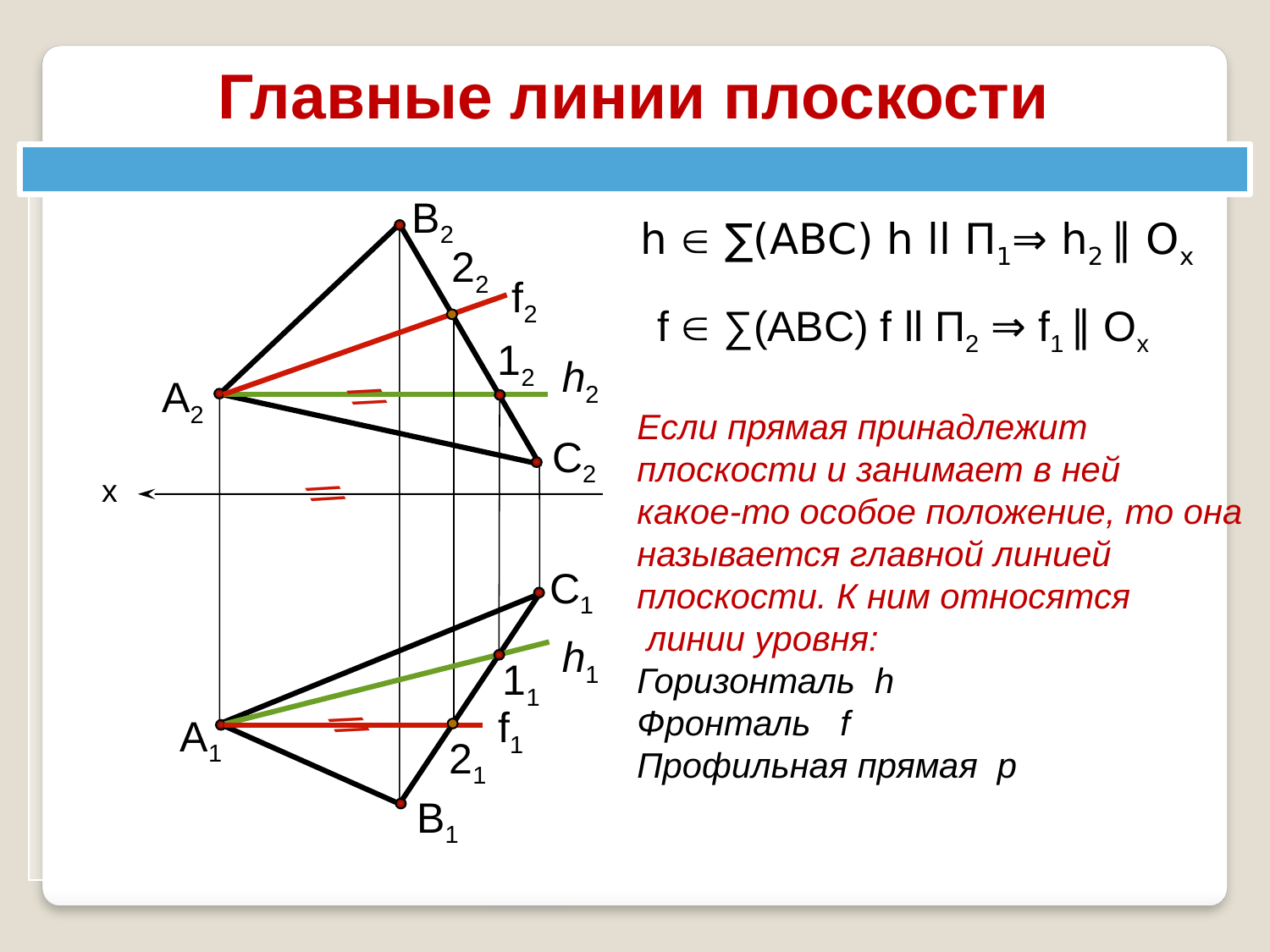

Главные линии плоскости

В2
h ∈ ∑(ABC) h ll П1⇒ h2 ∥ Ох

22
f2
f ∈ ∑(ABC) f ll П2 ⇒ f1 ∥ Ох

12
h2

Если прямая принадлежит плоскости и занимает в ней
какое-то особое положение, то она называется главной линией плоскости. К ним относятся
 линии уровня:
Горизонталь  h
Фронталь   f
Профильная прямая  p

А2
//

С2

//
х

С1

h1

11

f1
А1
//

21
В1